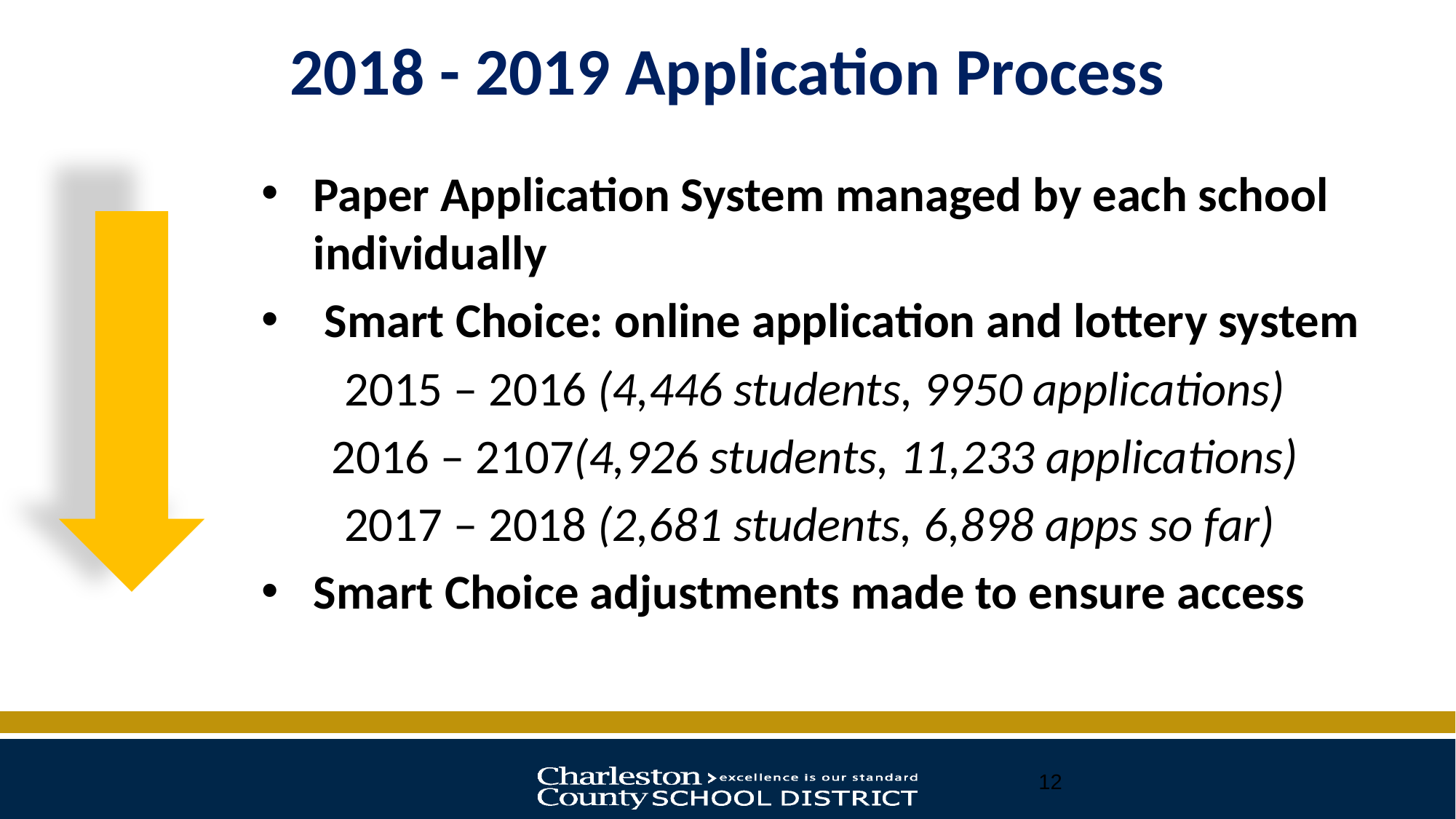

# 2018 - 2019 Application Process
Paper Application System managed by each school individually
 Smart Choice: online application and lottery system
2015 – 2016 (4,446 students, 9950 applications)
2016 – 2107(4,926 students, 11,233 applications)
2017 – 2018 (2,681 students, 6,898 apps so far)
Smart Choice adjustments made to ensure access

12